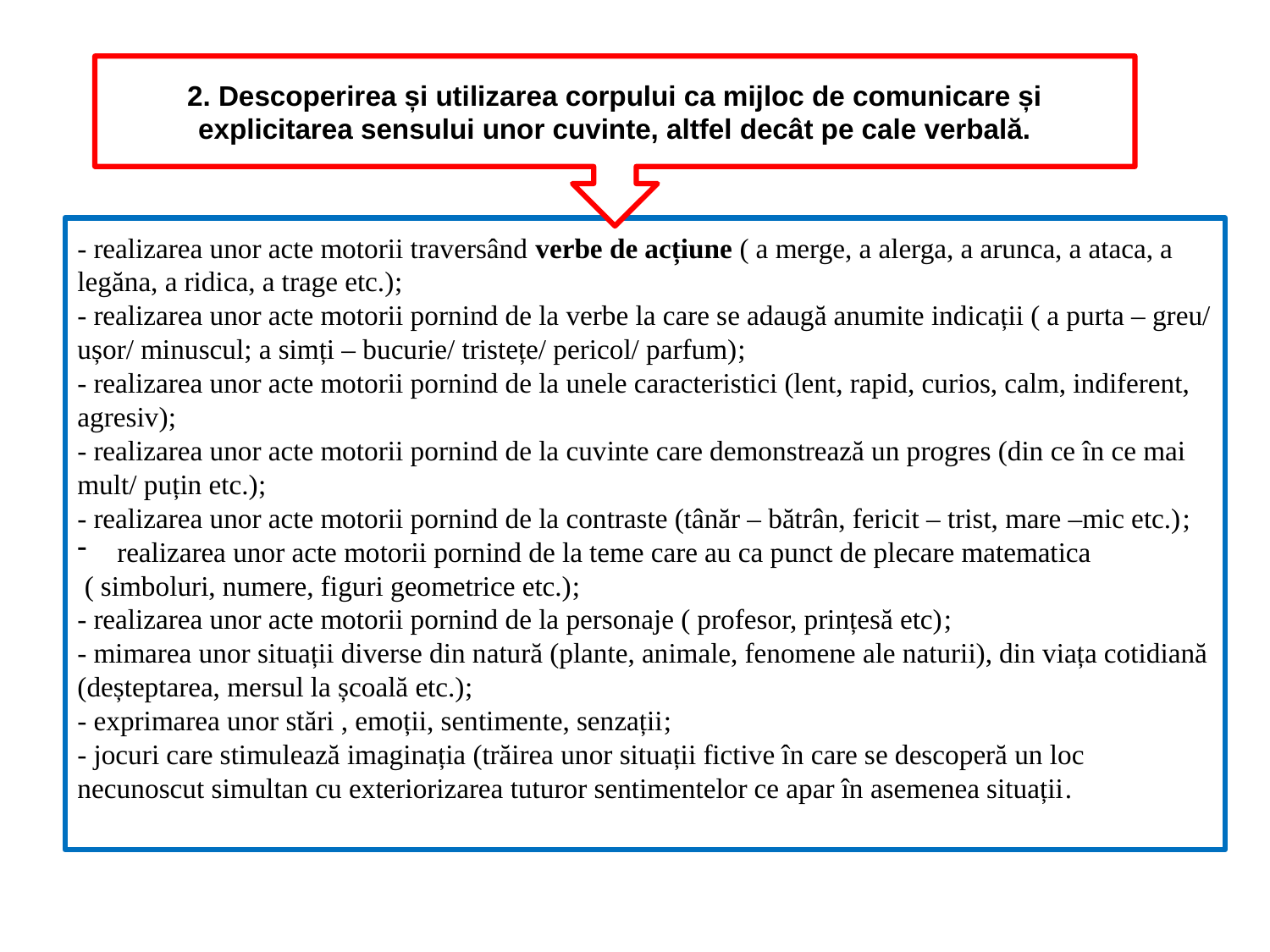

2. Descoperirea și utilizarea corpului ca mijloc de comunicare și explicitarea sensului unor cuvinte, altfel decât pe cale verbală.
- realizarea unor acte motorii traversând verbe de acțiune ( a merge, a alerga, a arunca, a ataca, a legăna, a ridica, a trage etc.);
- realizarea unor acte motorii pornind de la verbe la care se adaugă anumite indicații ( a purta – greu/ ușor/ minuscul; a simți – bucurie/ tristețe/ pericol/ parfum);
- realizarea unor acte motorii pornind de la unele caracteristici (lent, rapid, curios, calm, indiferent, agresiv);
- realizarea unor acte motorii pornind de la cuvinte care demonstrează un progres (din ce în ce mai mult/ puțin etc.);
- realizarea unor acte motorii pornind de la contraste (tânăr – bătrân, fericit – trist, mare –mic etc.);
realizarea unor acte motorii pornind de la teme care au ca punct de plecare matematica
 ( simboluri, numere, figuri geometrice etc.);
- realizarea unor acte motorii pornind de la personaje ( profesor, prințesă etc);
- mimarea unor situații diverse din natură (plante, animale, fenomene ale naturii), din viața cotidiană (deșteptarea, mersul la școală etc.);
- exprimarea unor stări , emoții, sentimente, senzații;
- jocuri care stimulează imaginația (trăirea unor situații fictive în care se descoperă un loc necunoscut simultan cu exteriorizarea tuturor sentimentelor ce apar în asemenea situații.